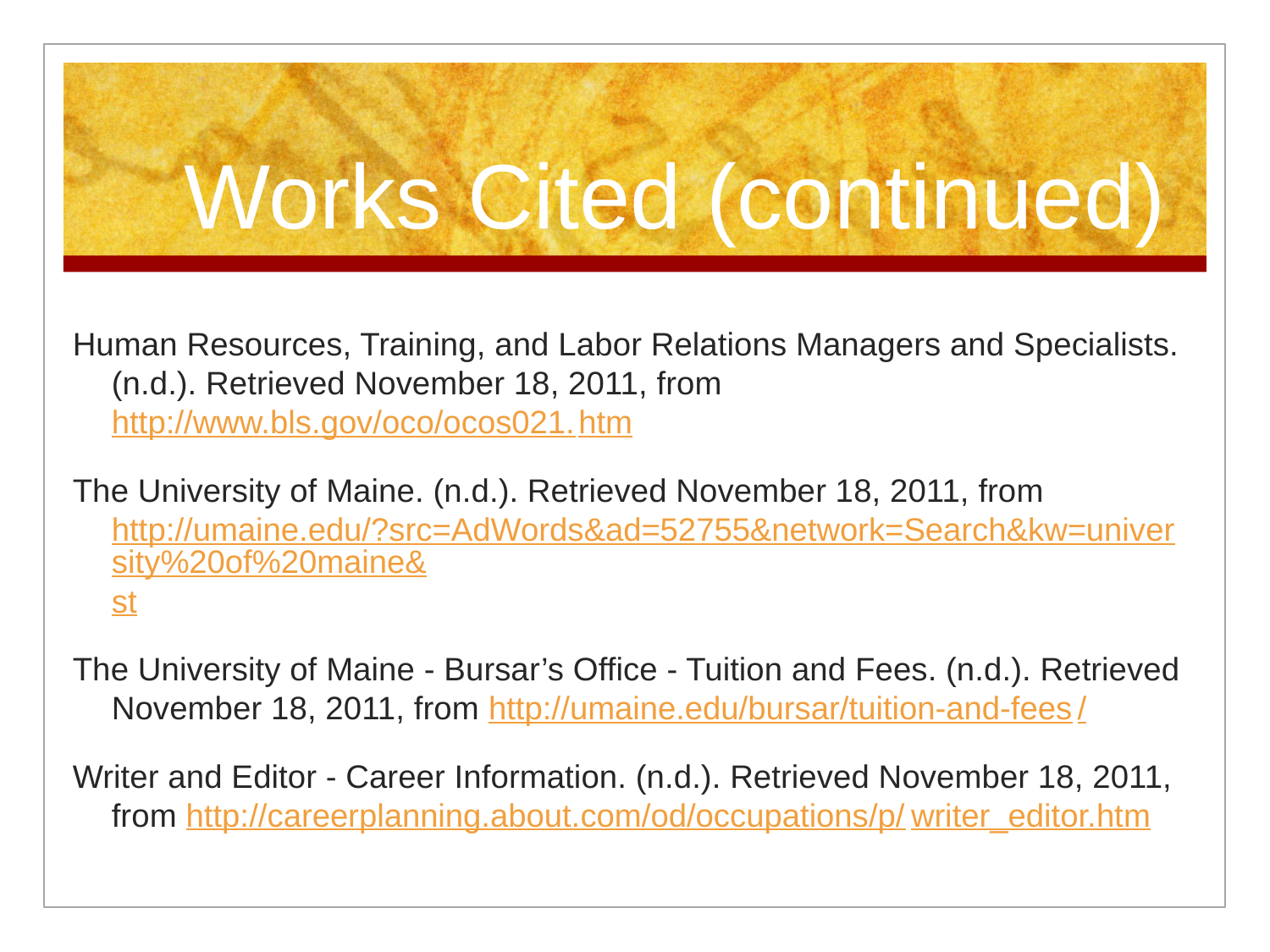

# Works Cited (continued)
Human Resources, Training, and Labor Relations Managers and Specialists. (n.d.). Retrieved November 18, 2011, from http://www.bls.gov/oco/ocos021.htm
The University of Maine. (n.d.). Retrieved November 18, 2011, from http://umaine.edu/?src=AdWords&ad=52755&network=Search&kw=university%20of%20maine&st
The University of Maine - Bursar’s Office - Tuition and Fees. (n.d.). Retrieved November 18, 2011, from http://umaine.edu/bursar/tuition-and-fees/
Writer and Editor - Career Information. (n.d.). Retrieved November 18, 2011, from http://careerplanning.about.com/od/occupations/p/writer_editor.htm